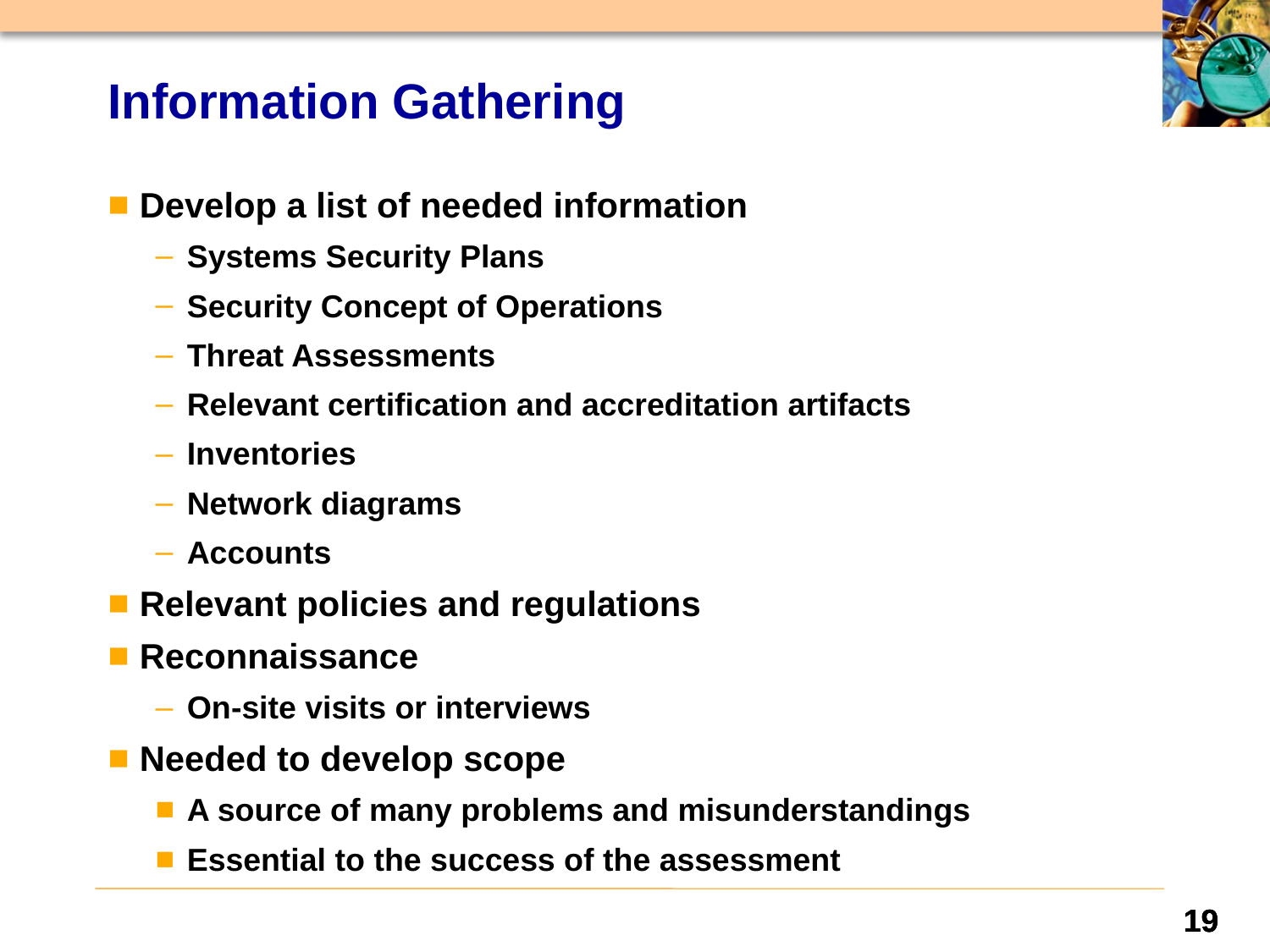

# Information Gathering
Develop a list of needed information
Systems Security Plans
Security Concept of Operations
Threat Assessments
Relevant certification and accreditation artifacts
Inventories
Network diagrams
Accounts
Relevant policies and regulations
Reconnaissance
On-site visits or interviews
Needed to develop scope
A source of many problems and misunderstandings
Essential to the success of the assessment
19